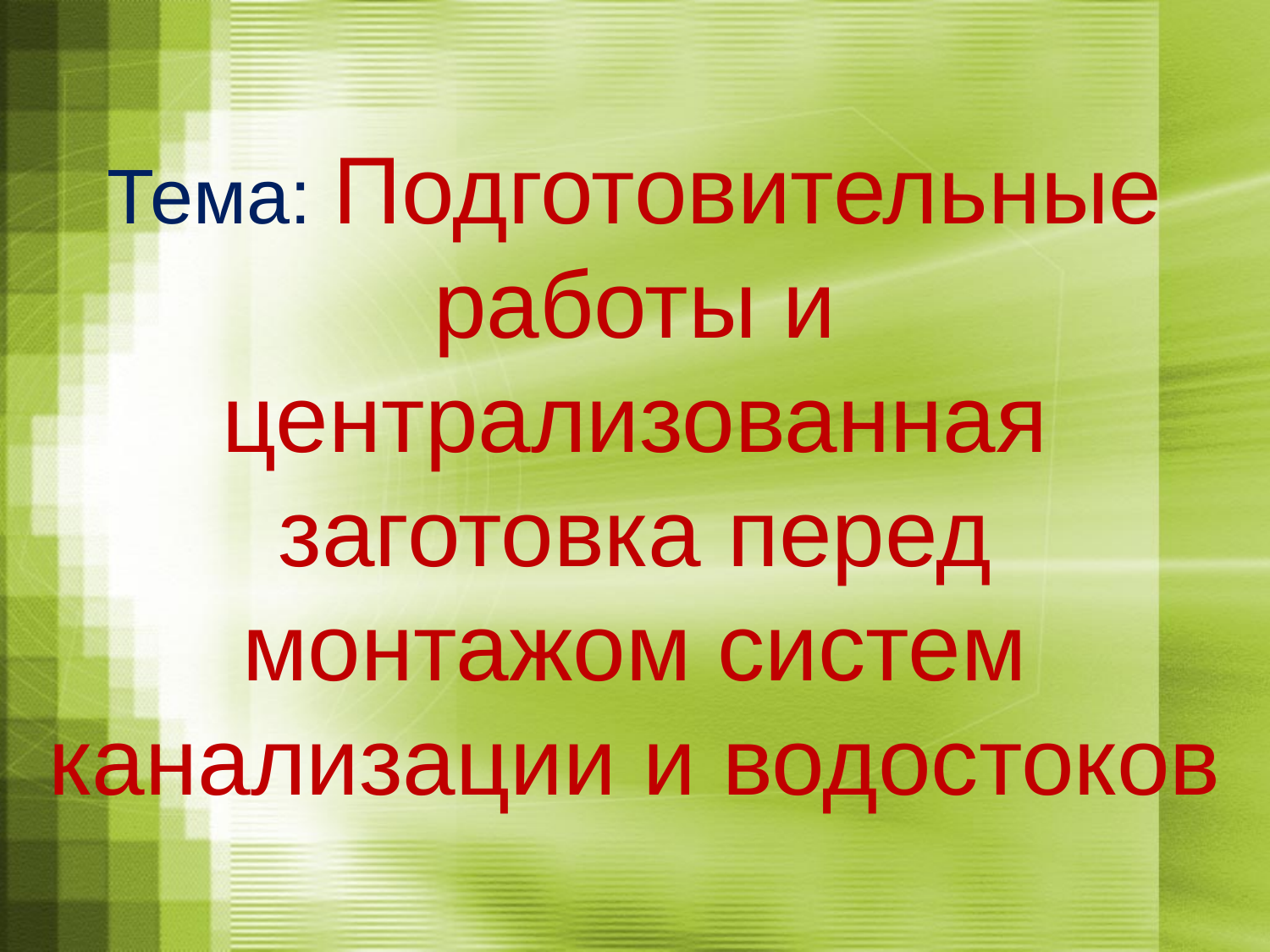

# Тема: Подготовительные работы и централизованная заготовка перед монтажом систем канализации и водостоков